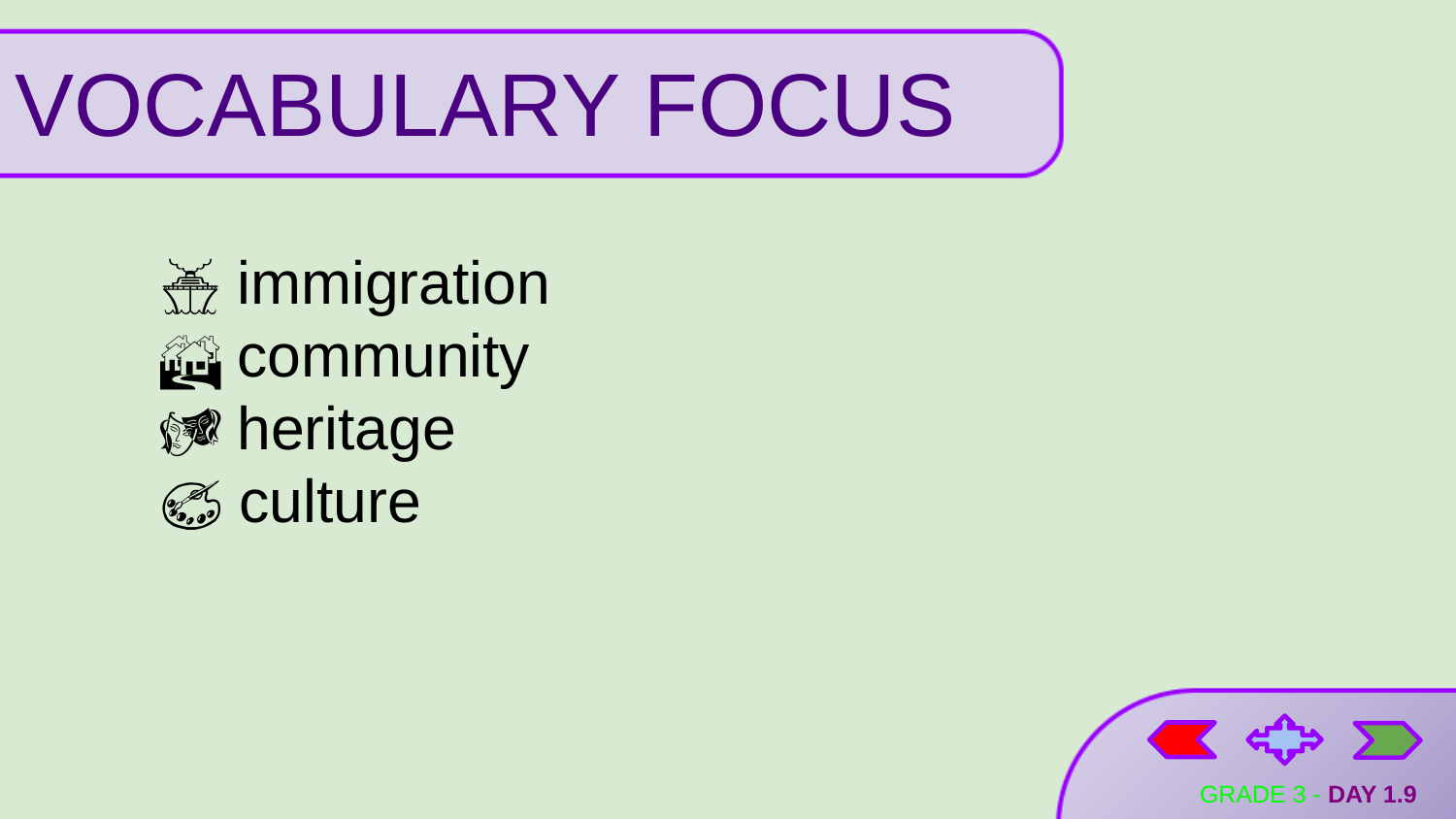

# VOCABULARY FOCUS

🚢 immigration
🏘️ community
🎭 heritage
🎨 culture

GRADE 3 - DAY 1.9